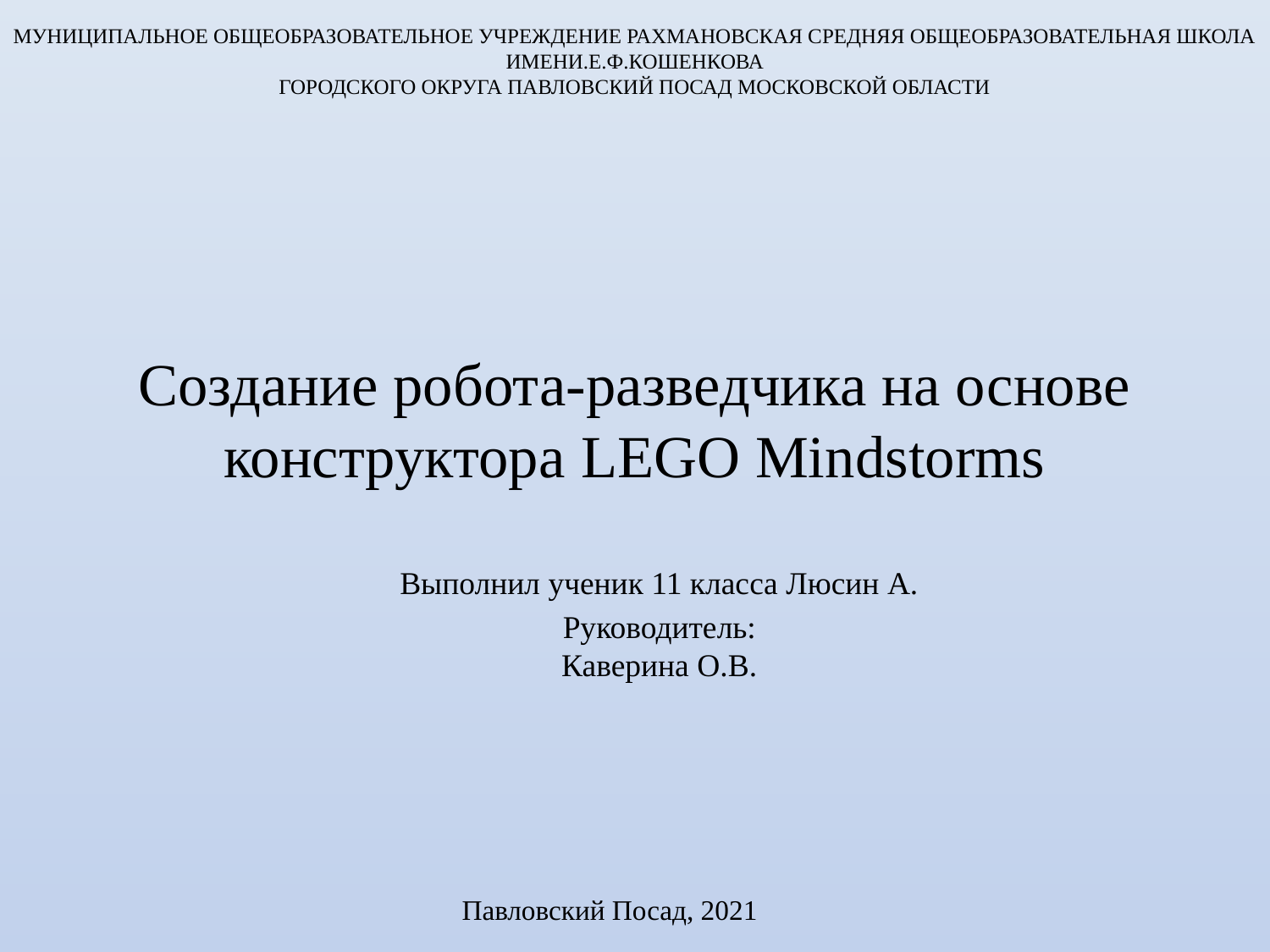

МУНИЦИПАЛЬНОЕ ОБЩЕОБРАЗОВАТЕЛЬНОЕ УЧРЕЖДЕНИЕ РАХМАНОВСКАЯ СРЕДНЯЯ ОБЩЕОБРАЗОВАТЕЛЬНАЯ ШКОЛА
ИМЕНИ.Е.Ф.КОШЕНКОВА
ГОРОДСКОГО ОКРУГА ПАВЛОВСКИЙ ПОСАД МОСКОВСКОЙ ОБЛАСТИ

# Создание робота-разведчика на основе конструктора LEGO Mindstorms
Выполнил ученик 11 класса Люсин А.
Руководитель:
Каверина О.В.
Павловский Посад, 2021